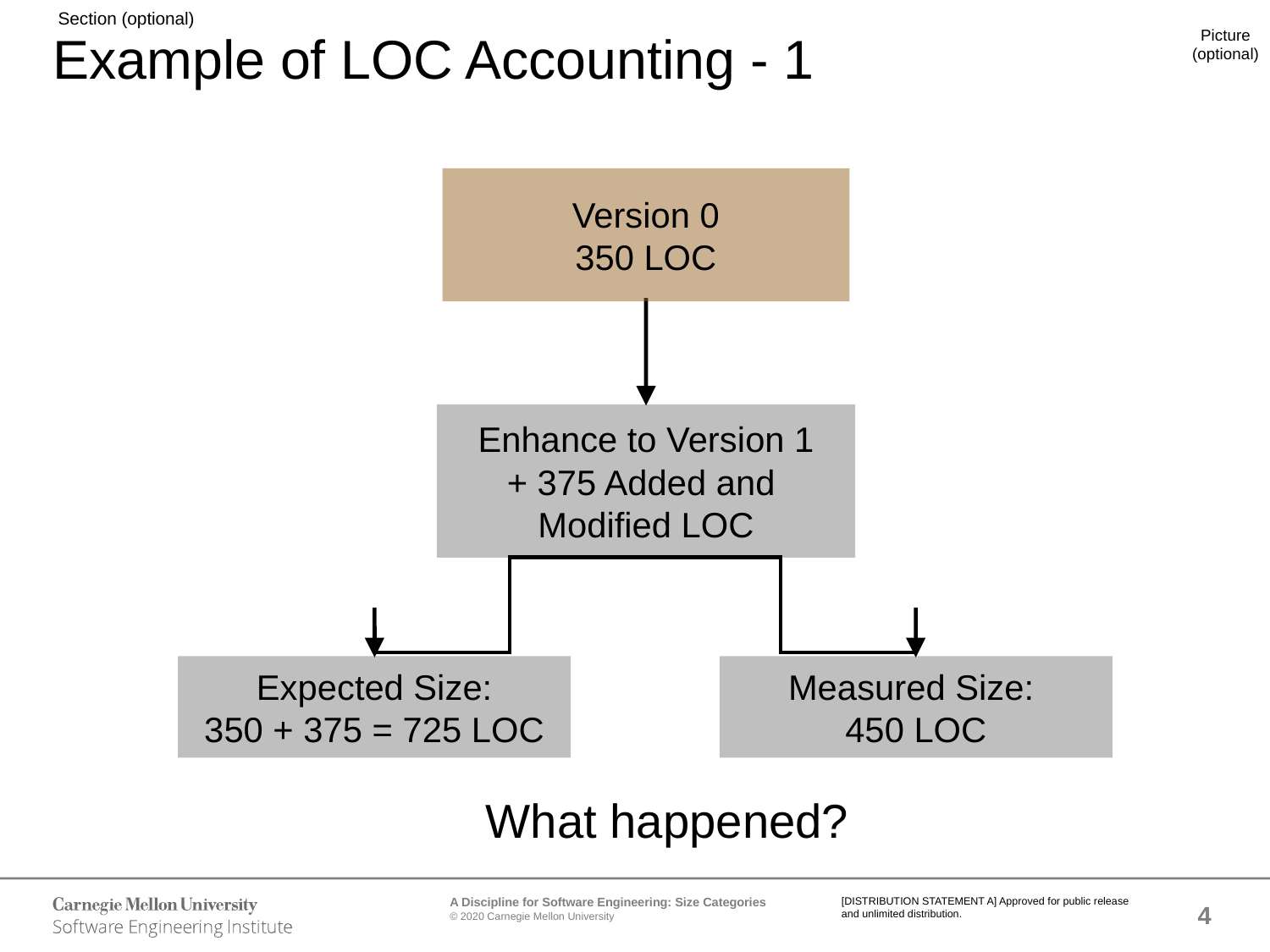

# Example of LOC Accounting - 1
Version 0
350 LOC

Enhance to Version 1
+ 375 Added and
Modified LOC

Expected Size:
350 + 375 = 725 LOC
Measured Size:
450 LOC
What happened?